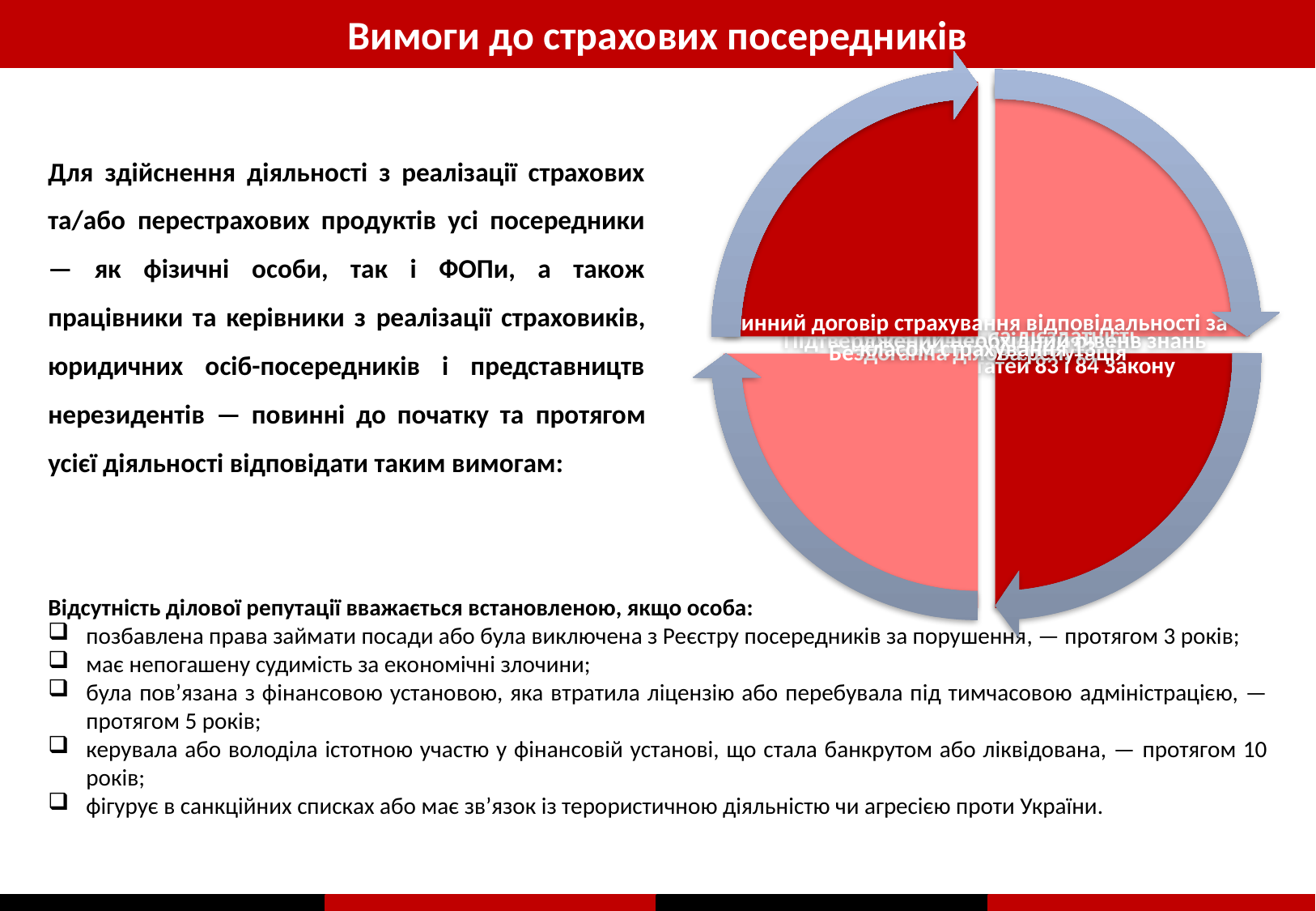

Вимоги до страхових посередників
Повна цивільна дієздатність
Підтверджений необхідний рівень знань відповідно до статей 83 і 84 Закону
Бездоганна ділова репутація
Чинний договір страхування відповідальності за класом страхування 13
Для здійснення діяльності з реалізації страхових та/або перестрахових продуктів усі посередники — як фізичні особи, так і ФОПи, а також працівники та керівники з реалізації страховиків, юридичних осіб-посередників і представництв нерезидентів — повинні до початку та протягом усієї діяльності відповідати таким вимогам:

Відсутність ділової репутації вважається встановленою, якщо особа:
позбавлена права займати посади або була виключена з Реєстру посередників за порушення, — протягом 3 років;
має непогашену судимість за економічні злочини;
була пов’язана з фінансовою установою, яка втратила ліцензію або перебувала під тимчасовою адміністрацією, — протягом 5 років;
керувала або володіла істотною участю у фінансовій установі, що стала банкрутом або ліквідована, — протягом 10 років;
фігурує в санкційних списках або має зв’язок із терористичною діяльністю чи агресією проти України.